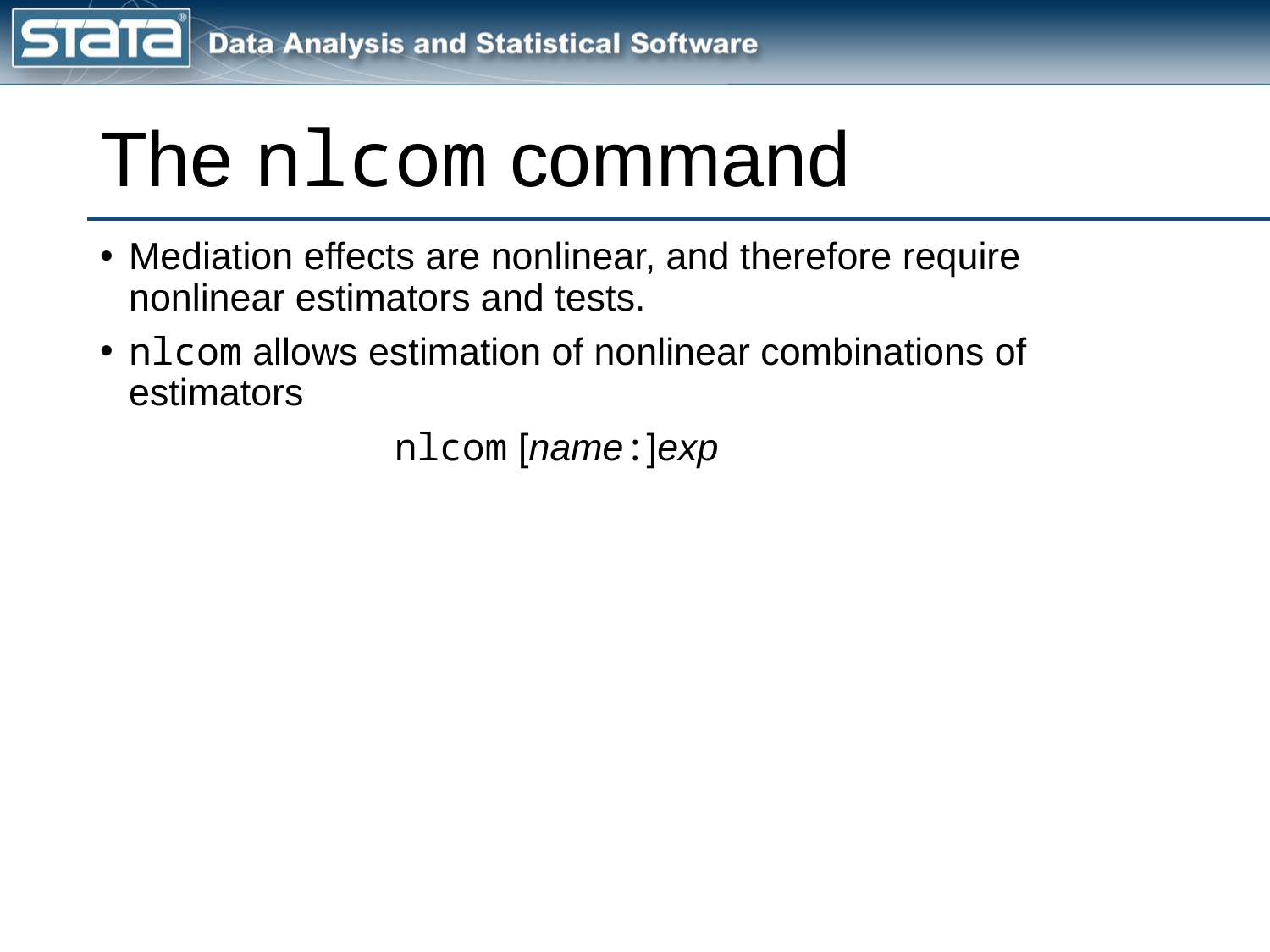

# The nlcom command
Mediation effects are nonlinear, and therefore require nonlinear estimators and tests.
nlcom allows estimation of nonlinear combinations of estimators
             nlcom [name:]exp